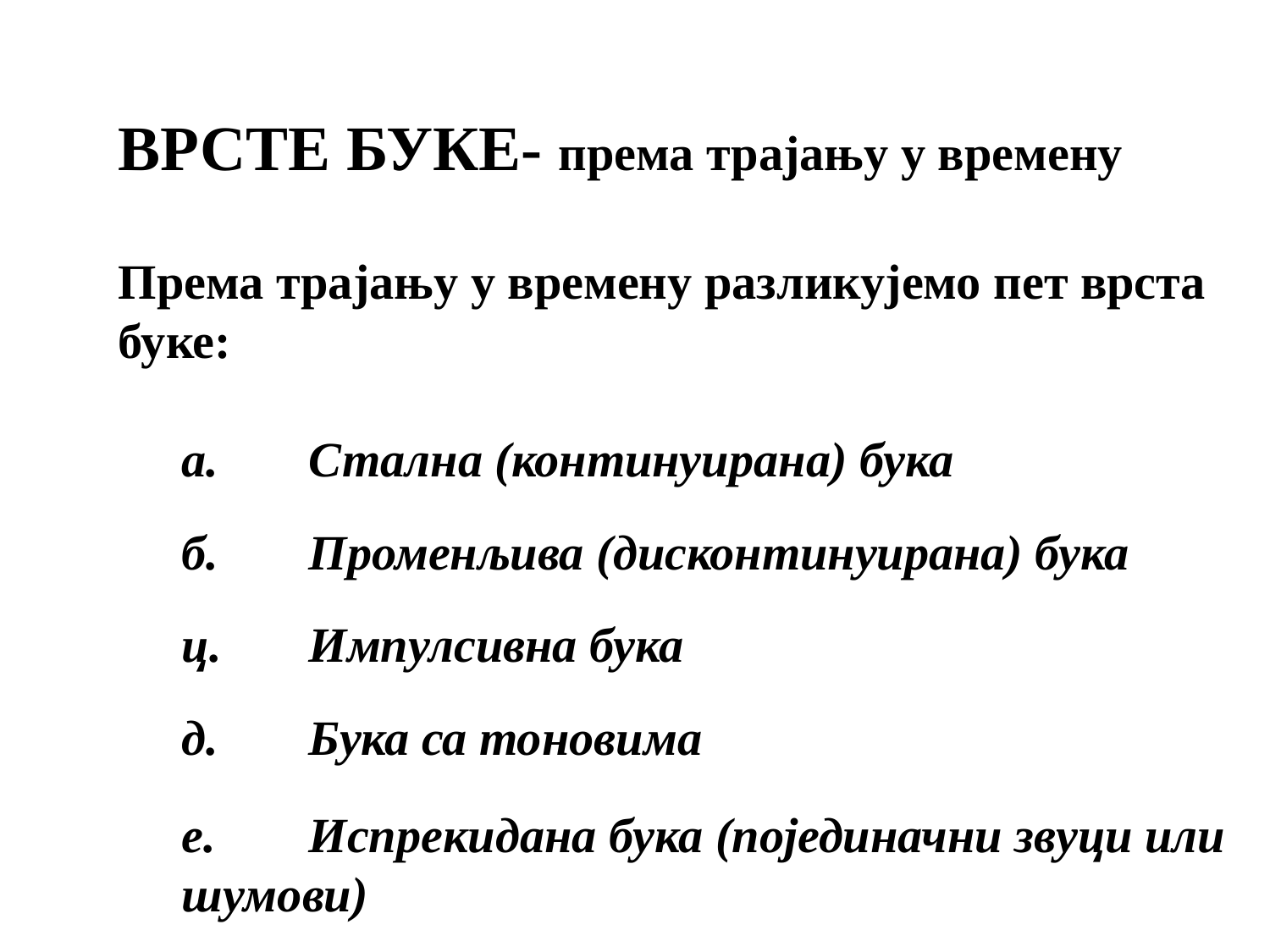

ВРСТЕ БУКЕ- према трајању у времену
Према трајању у времену разликујемо пет врста буке:

а.	Стална (континуирана) бука

б.	Променљива (дисконтинуирана) бука

ц.	Импулсивна бука

д.	Бука са тоновима

е.	Испрекидана бука (појединачни звуци или шумови)